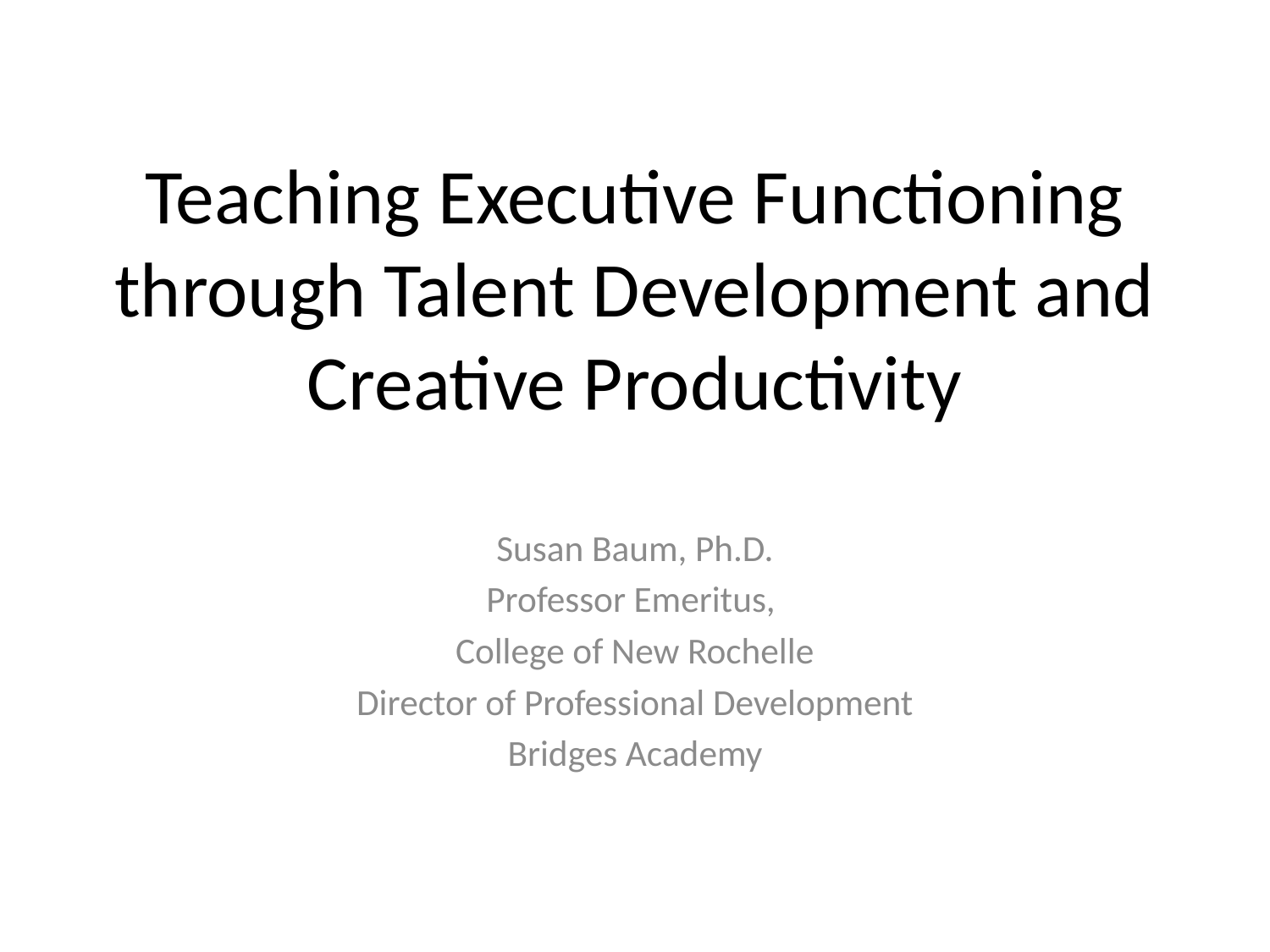

# Teaching Executive Functioning through Talent Development and Creative Productivity
Susan Baum, Ph.D.
Professor Emeritus,
College of New Rochelle
Director of Professional Development
Bridges Academy